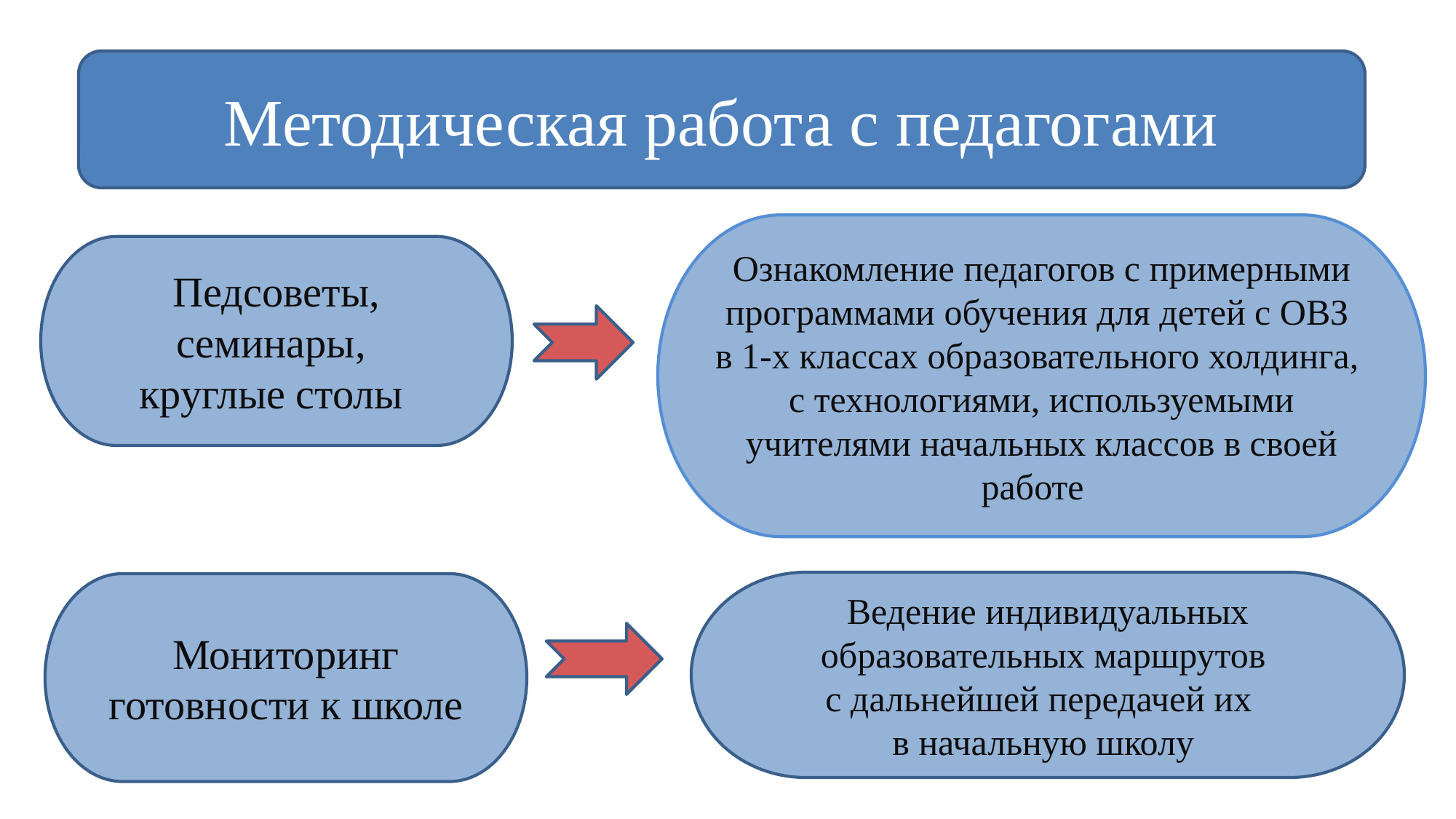

Методическая работа с педагогами
Ознакомление педагогов с примерными программами обучения для детей с ОВЗ
в 1-х классах образовательного холдинга,
с технологиями, используемыми учителями начальных классов в своей работе
Педсоветы, семинары,
круглые столы

Ведение индивидуальных образовательных маршрутов
с дальнейшей передачей их
в начальную школу
Мониторинг готовности к школе